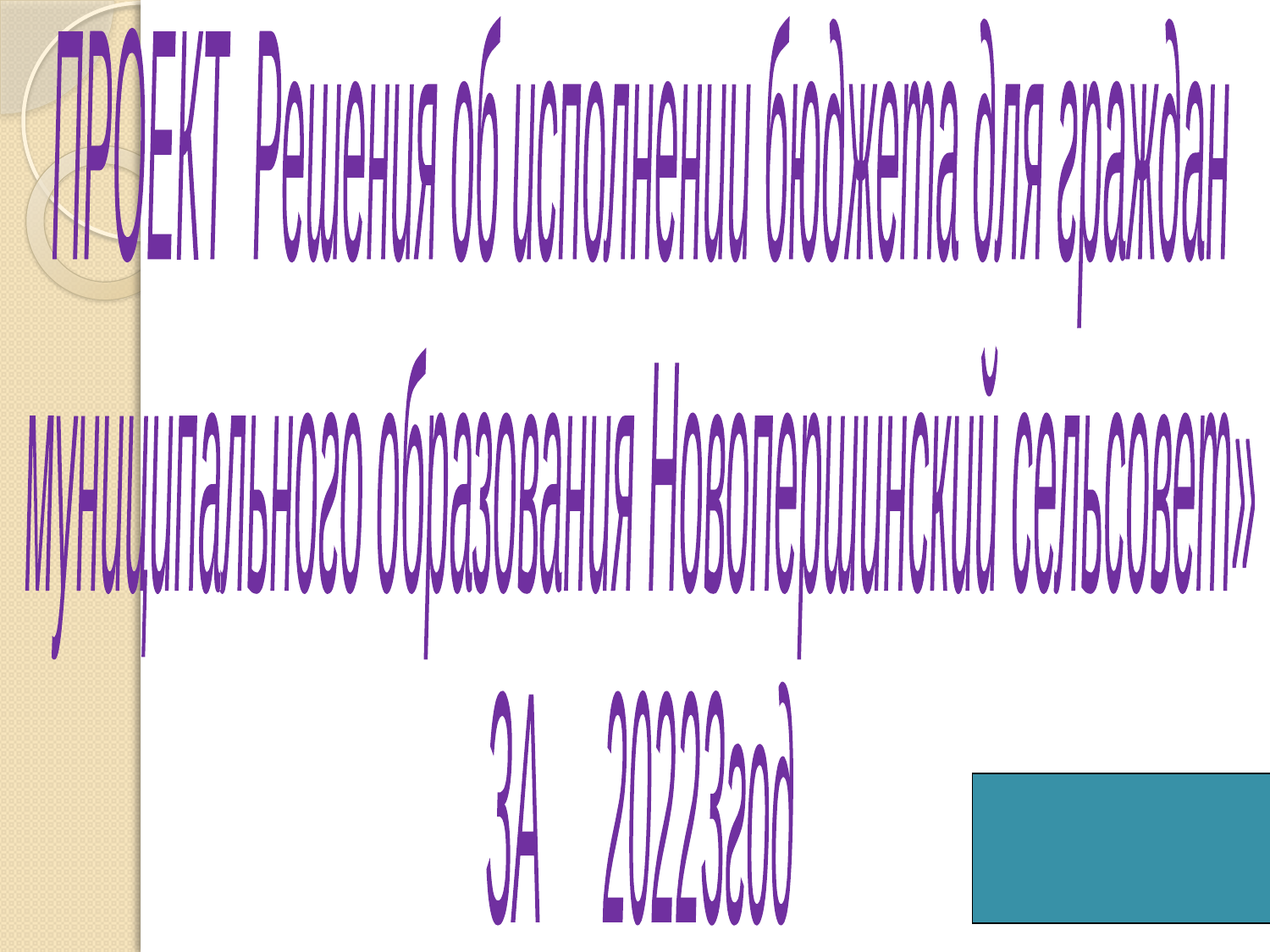

ПРОЕКТ  Решения об исполнении бюджета для граждан
муниципального образования Новопершинский сельсовет»
ЗА     20223год